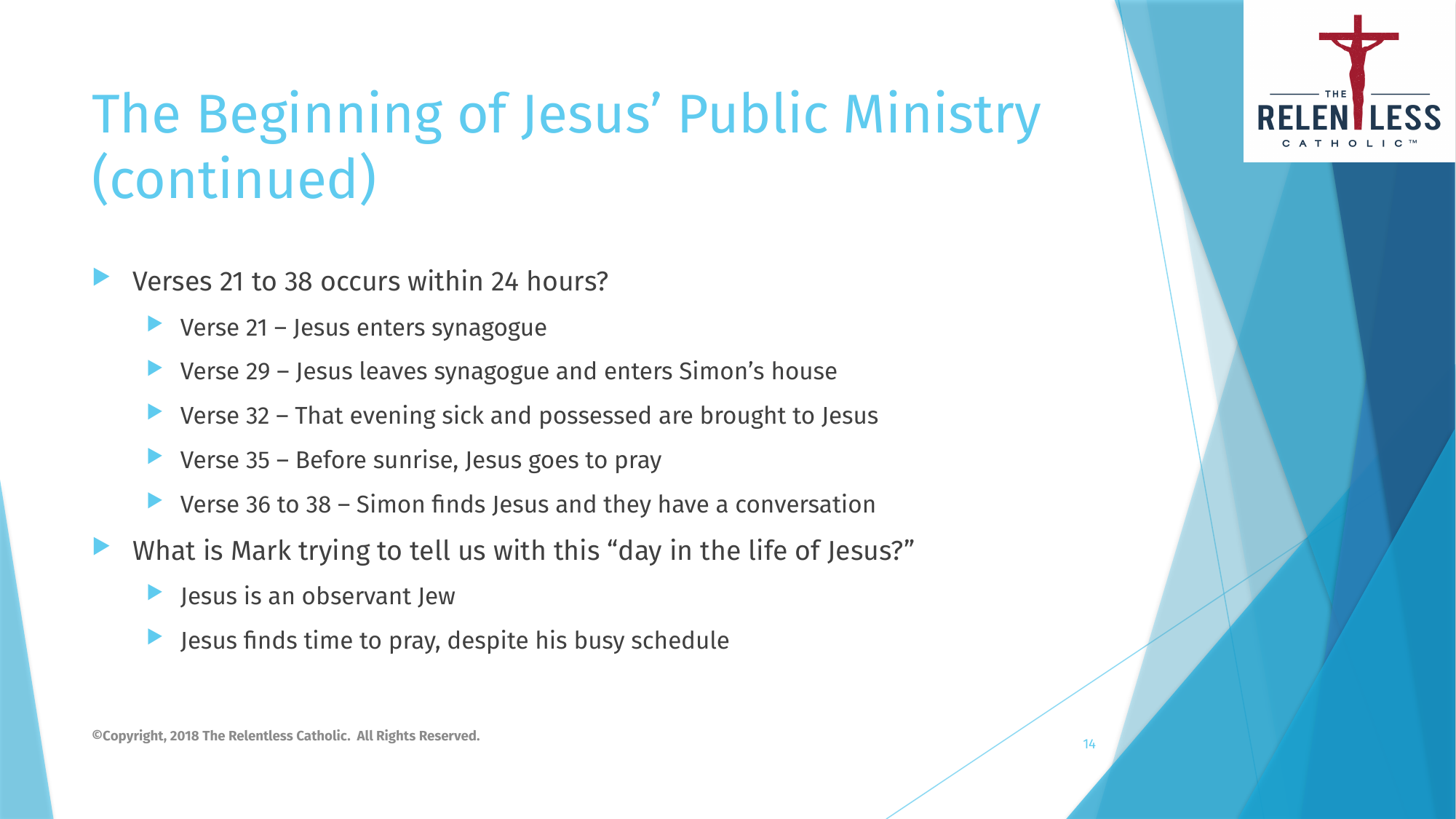

# The Beginning of Jesus’ Public Ministry (continued)
Verses 21 to 38 occurs within 24 hours?
Verse 21 – Jesus enters synagogue
Verse 29 – Jesus leaves synagogue and enters Simon’s house
Verse 32 – That evening sick and possessed are brought to Jesus
Verse 35 – Before sunrise, Jesus goes to pray
Verse 36 to 38 – Simon finds Jesus and they have a conversation
What is Mark trying to tell us with this “day in the life of Jesus?”
Jesus is an observant Jew
Jesus finds time to pray, despite his busy schedule
©Copyright, 2018 The Relentless Catholic.  All Rights Reserved.

14